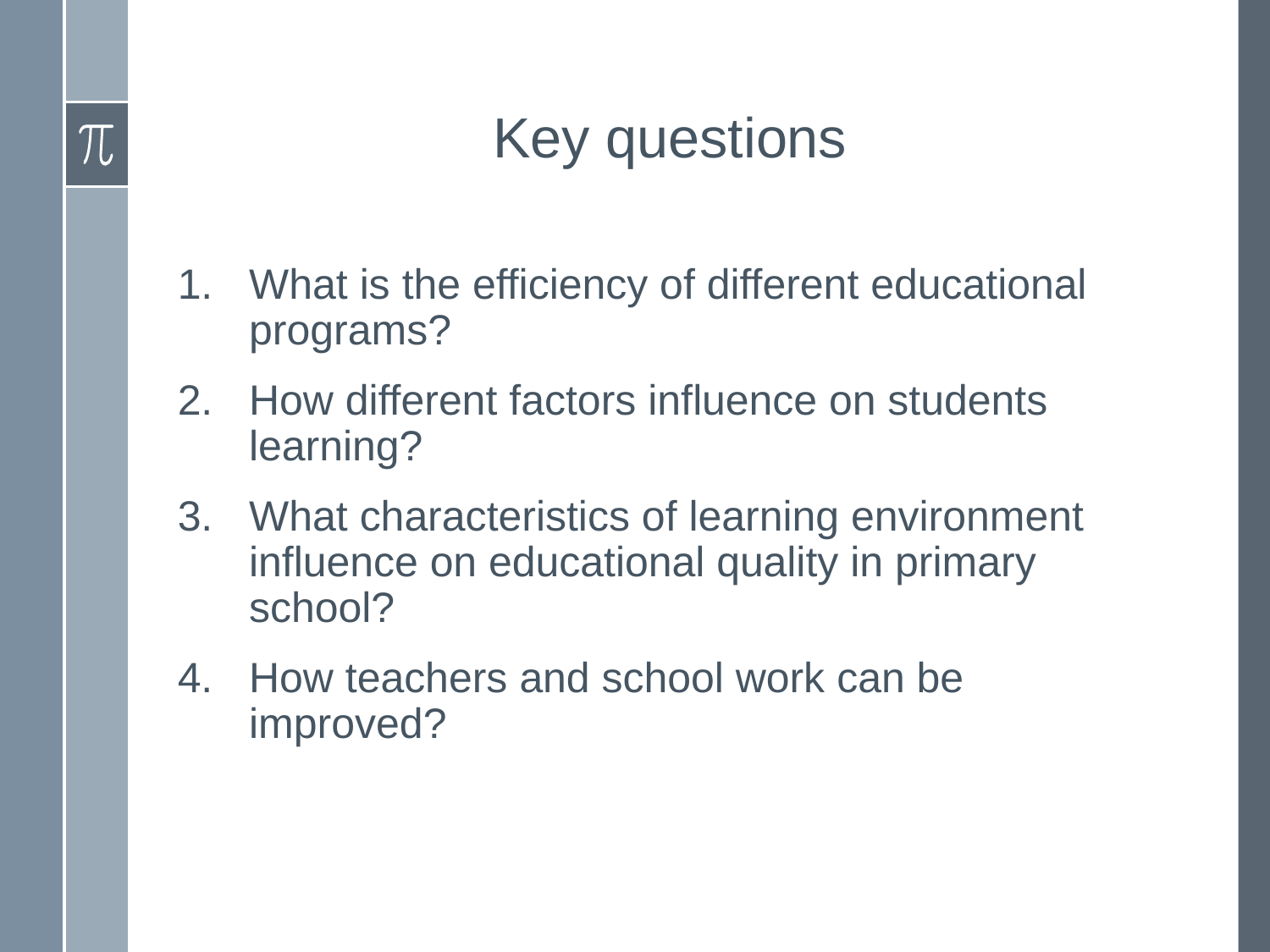

# Key questions
What is the efficiency of different educational programs?
How different factors influence on students learning?
What characteristics of learning environment influence on educational quality in primary school?
How teachers and school work can be improved?